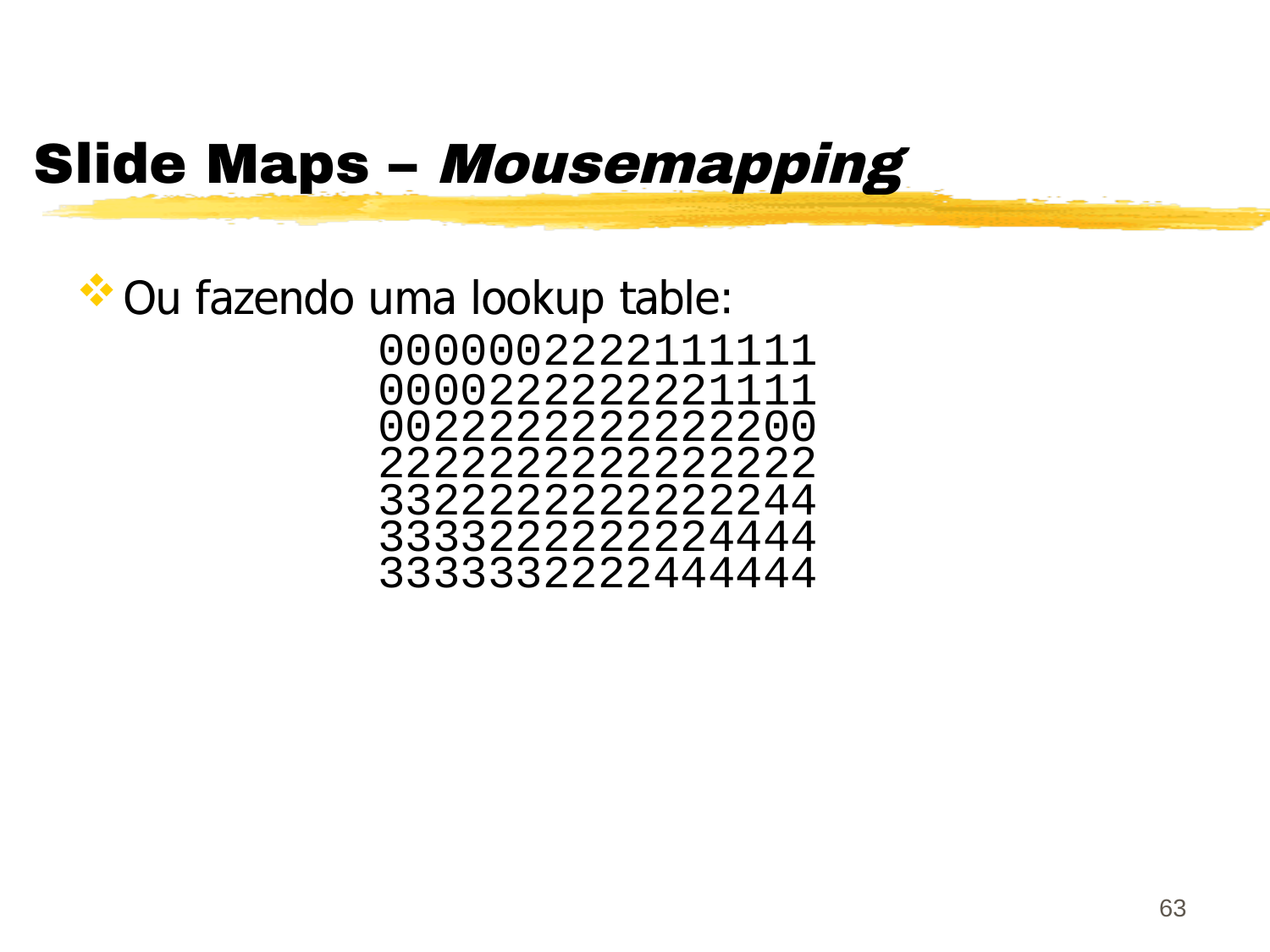

# Slide Maps – Mousemapping
Ou fazendo uma lookup table:
			0000002222111111
			0000222222221111
			0022222222222200
			2222222222222222
			3322222222222244
			3333222222224444
			3333332222444444

63